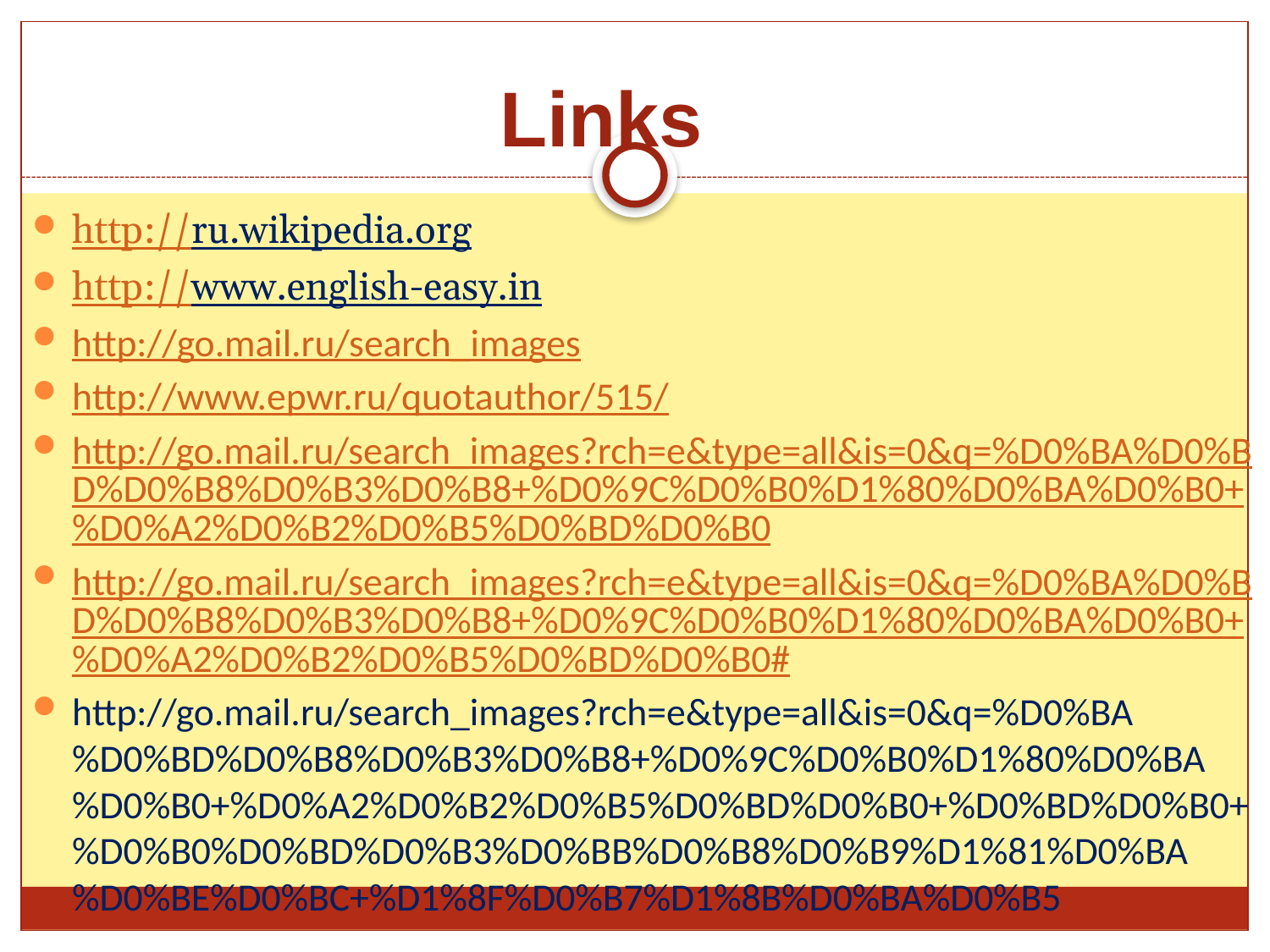

# Links
http://ru.wikipedia.org
http://www.english-easy.in
http://go.mail.ru/search_images
http://www.epwr.ru/quotauthor/515/
http://go.mail.ru/search_images?rch=e&type=all&is=0&q=%D0%BA%D0%BD%D0%B8%D0%B3%D0%B8+%D0%9C%D0%B0%D1%80%D0%BA%D0%B0+%D0%A2%D0%B2%D0%B5%D0%BD%D0%B0
http://go.mail.ru/search_images?rch=e&type=all&is=0&q=%D0%BA%D0%BD%D0%B8%D0%B3%D0%B8+%D0%9C%D0%B0%D1%80%D0%BA%D0%B0+%D0%A2%D0%B2%D0%B5%D0%BD%D0%B0#
http://go.mail.ru/search_images?rch=e&type=all&is=0&q=%D0%BA%D0%BD%D0%B8%D0%B3%D0%B8+%D0%9C%D0%B0%D1%80%D0%BA%D0%B0+%D0%A2%D0%B2%D0%B5%D0%BD%D0%B0+%D0%BD%D0%B0+%D0%B0%D0%BD%D0%B3%D0%BB%D0%B8%D0%B9%D1%81%D0%BA%D0%BE%D0%BC+%D1%8F%D0%B7%D1%8B%D0%BA%D0%B5